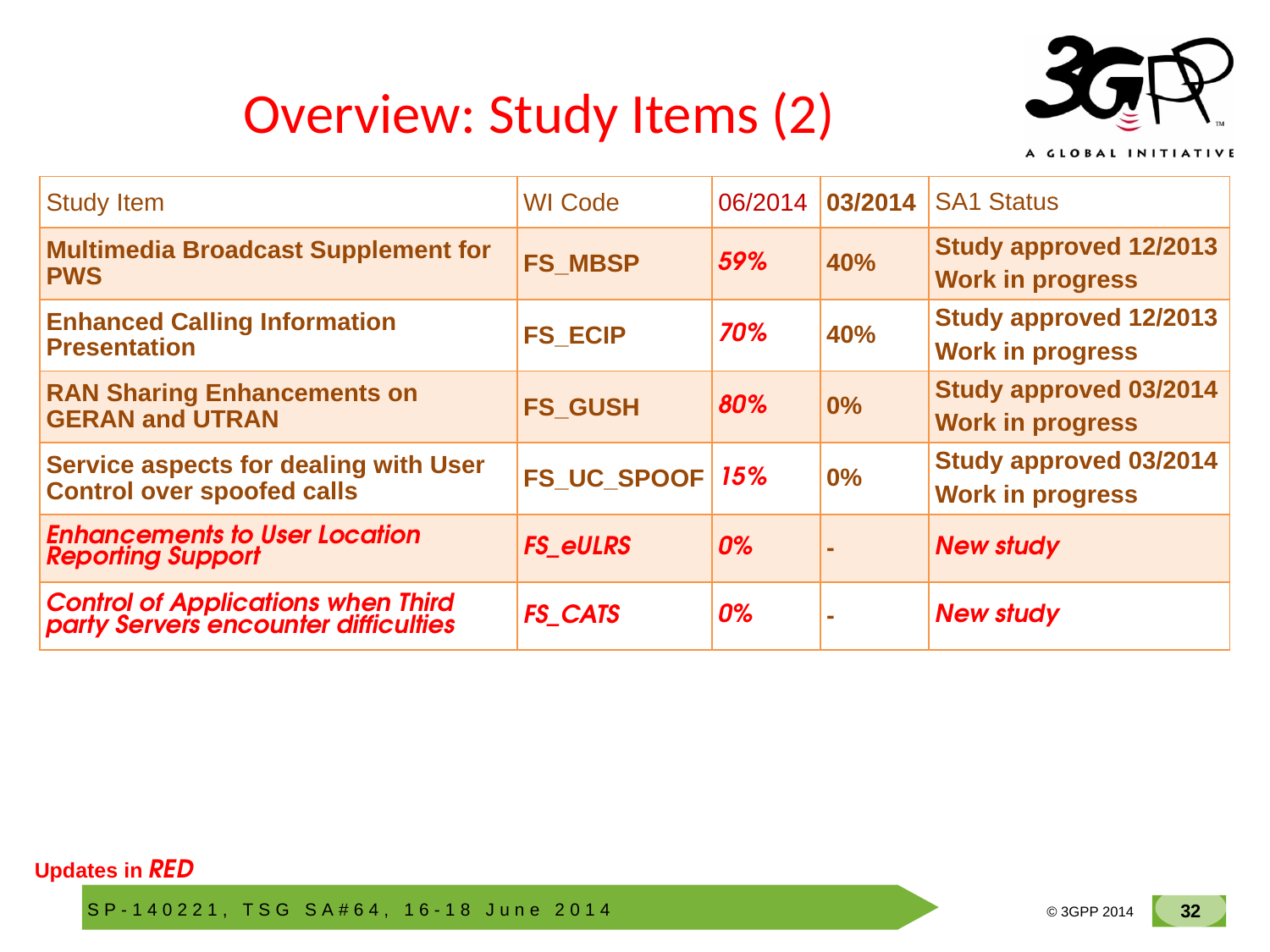

# Overview: Study Items (2)
| Study Item | WI Code | 06/2014 | 03/2014 | SA1 Status |
| --- | --- | --- | --- | --- |
| Multimedia Broadcast Supplement for PWS | FS\_MBSP | 59% | 40% | Study approved 12/2013 Work in progress |
| Enhanced Calling Information Presentation | FS\_ECIP | 70% | 40% | Study approved 12/2013 Work in progress |
| RAN Sharing Enhancements on GERAN and UTRAN | FS\_GUSH | 80% | 0% | Study approved 03/2014 Work in progress |
| Service aspects for dealing with User Control over spoofed calls | FS\_UC\_SPOOF | 15% | 0% | Study approved 03/2014 Work in progress |
| Enhancements to User Location Reporting Support | FS\_eULRS | 0% | - | New study |
| Control of Applications when Third party Servers encounter difficulties | FS\_CATS | 0% | - | New study |
Updates in RED